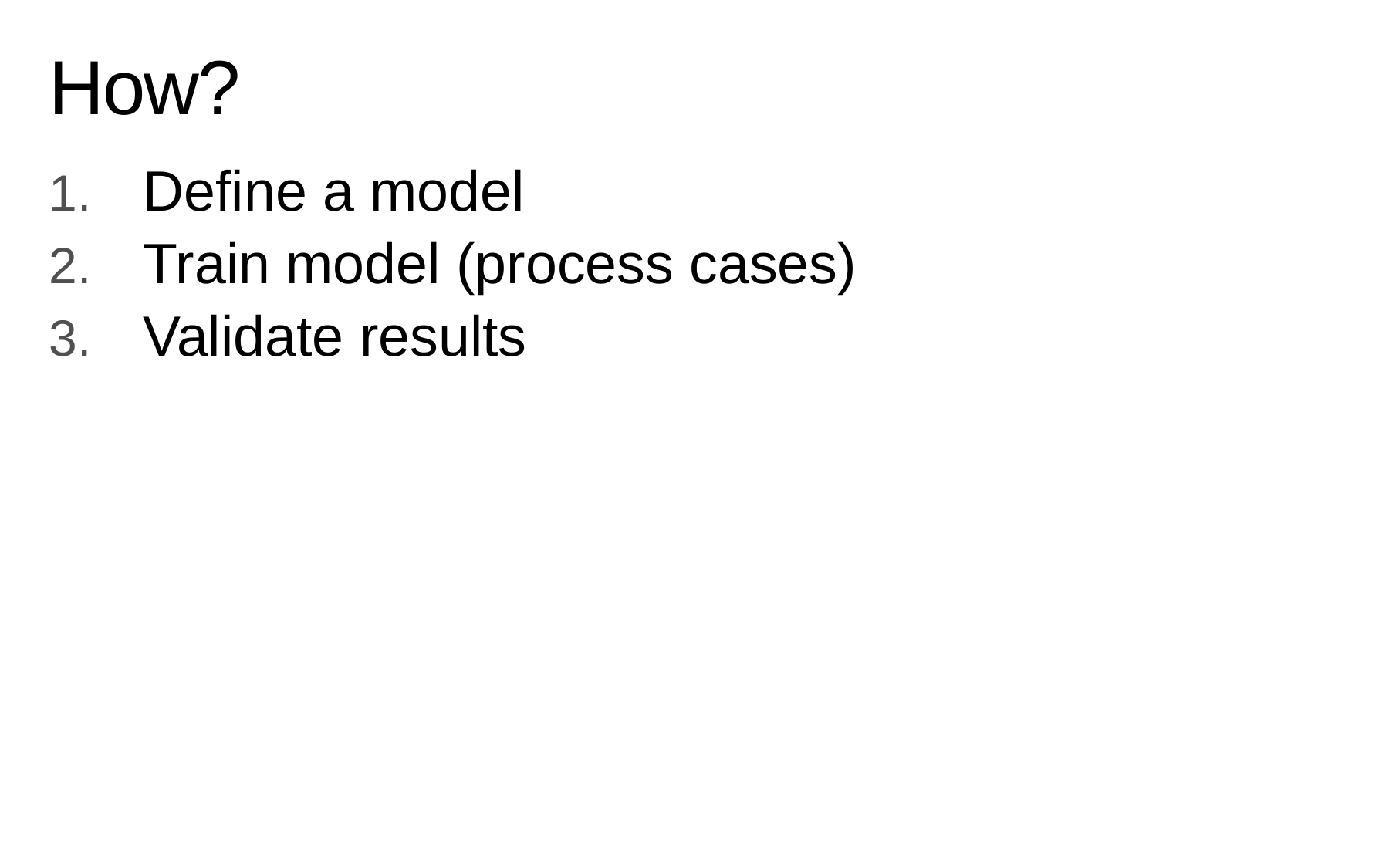

# How?
Define a model
Train model (process cases)
Validate results